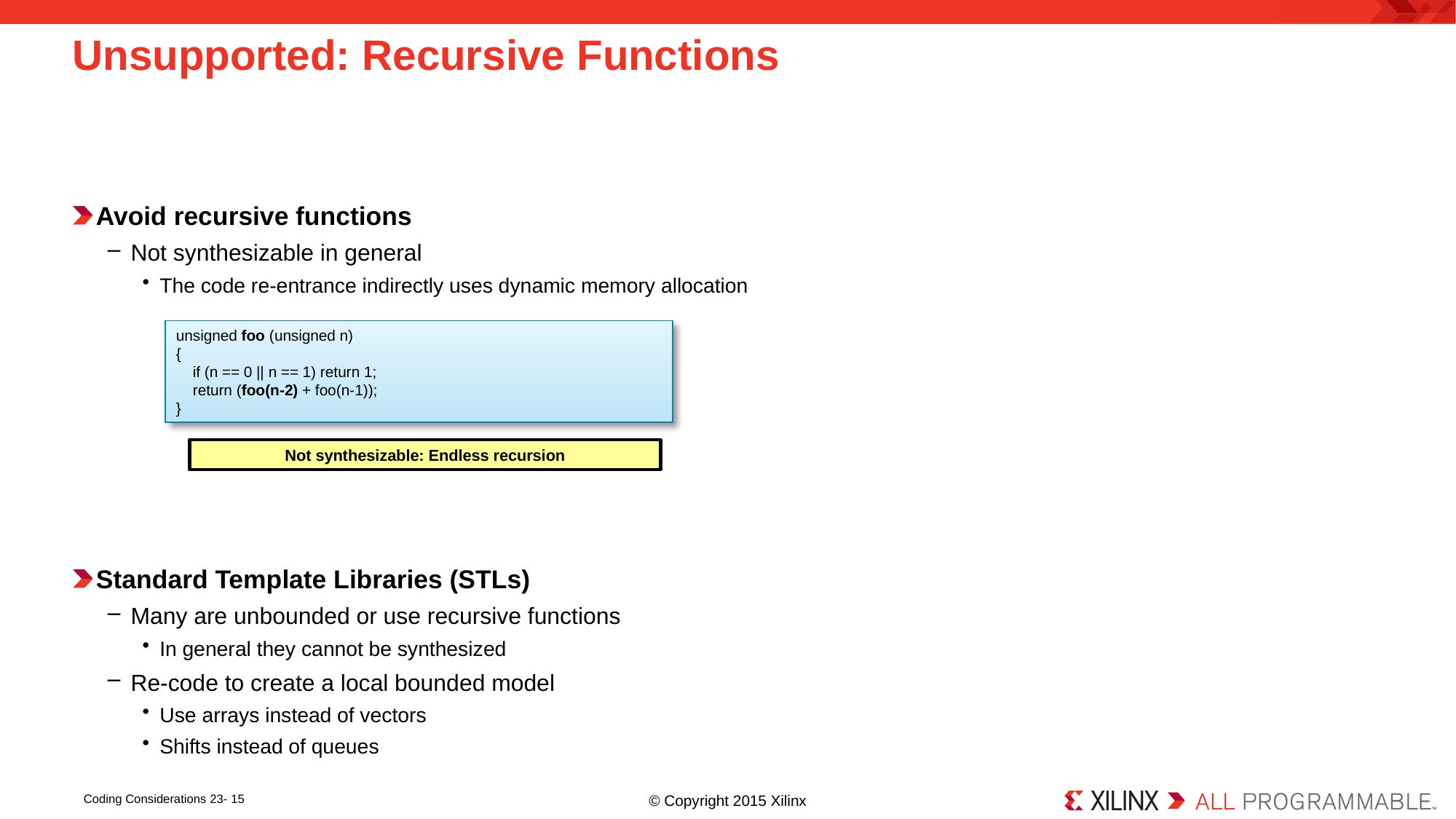

# Unsupported: Recursive Functions
Avoid recursive functions
Not synthesizable in general
The code re-entrance indirectly uses dynamic memory allocation

Standard Template Libraries (STLs)
Many are unbounded or use recursive functions
In general they cannot be synthesized
Re-code to create a local bounded model
Use arrays instead of vectors
Shifts instead of queues

unsigned foo (unsigned n)
{
    if (n == 0 || n == 1) return 1;
    return (foo(n-2) + foo(n-1));
}
Not synthesizable: Endless recursion
Coding Considerations 23- 15
© Copyright 2015 Xilinx